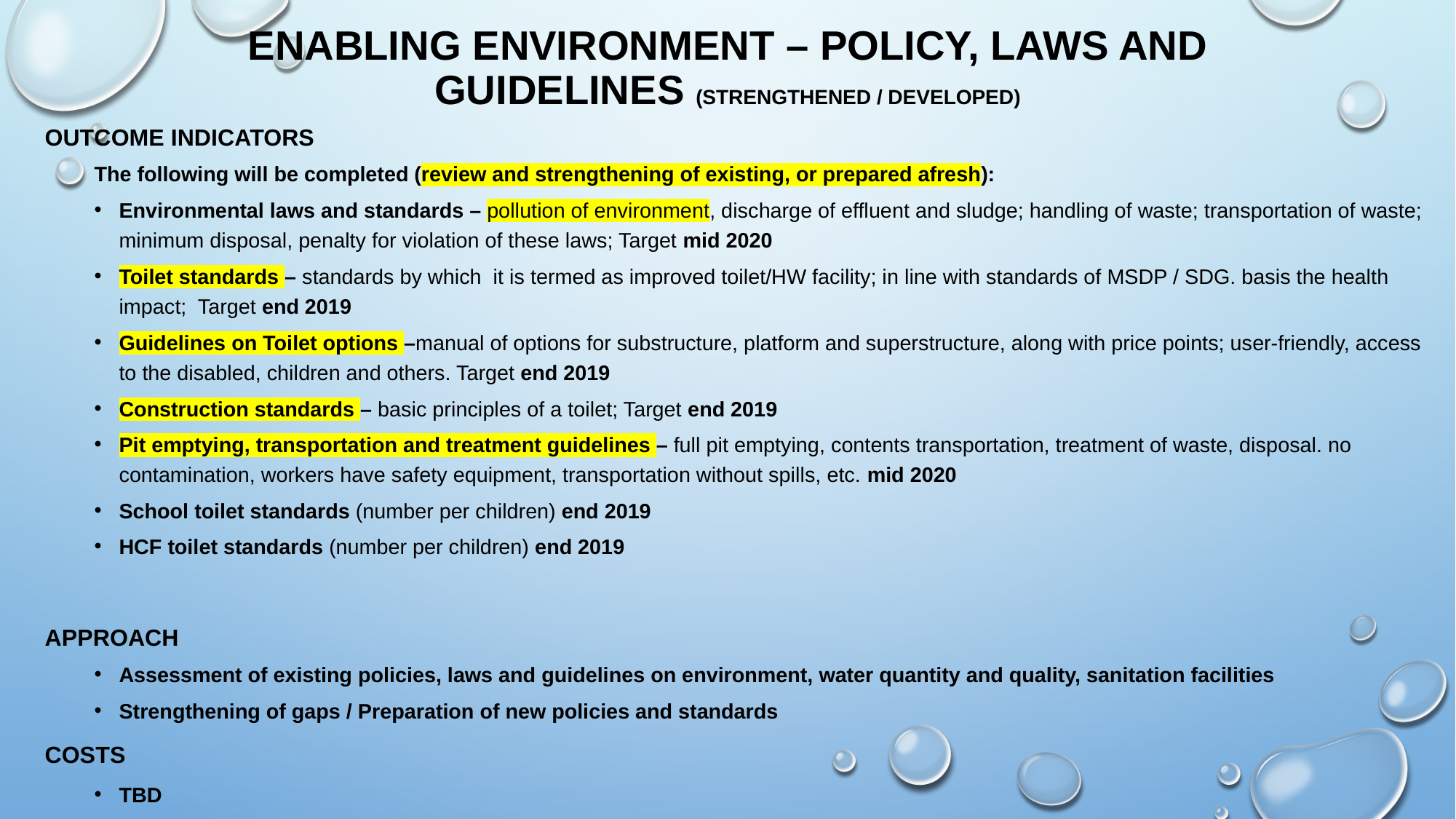

# Enabling environment – policy, Laws and guidelines (Strengthened / developed)
Outcome indicators
The following will be completed (review and strengthening of existing, or prepared afresh):
Environmental laws and standards – pollution of environment, discharge of effluent and sludge; handling of waste; transportation of waste; minimum disposal, penalty for violation of these laws; Target mid 2020
Toilet standards – standards by which  it is termed as improved toilet/HW facility; in line with standards of MSDP / SDG. basis the health impact;  Target end 2019
Guidelines on Toilet options –manual of options for substructure, platform and superstructure, along with price points; user-friendly, access to the disabled, children and others. Target end 2019
Construction standards – basic principles of a toilet; Target end 2019
Pit emptying, transportation and treatment guidelines – full pit emptying, contents transportation, treatment of waste, disposal. no contamination, workers have safety equipment, transportation without spills, etc. mid 2020
School toilet standards (number per children) end 2019
HCF toilet standards (number per children) end 2019

Approach
Assessment of existing policies, laws and guidelines on environment, water quantity and quality, sanitation facilities
Strengthening of gaps / Preparation of new policies and standards
Costs
TBD